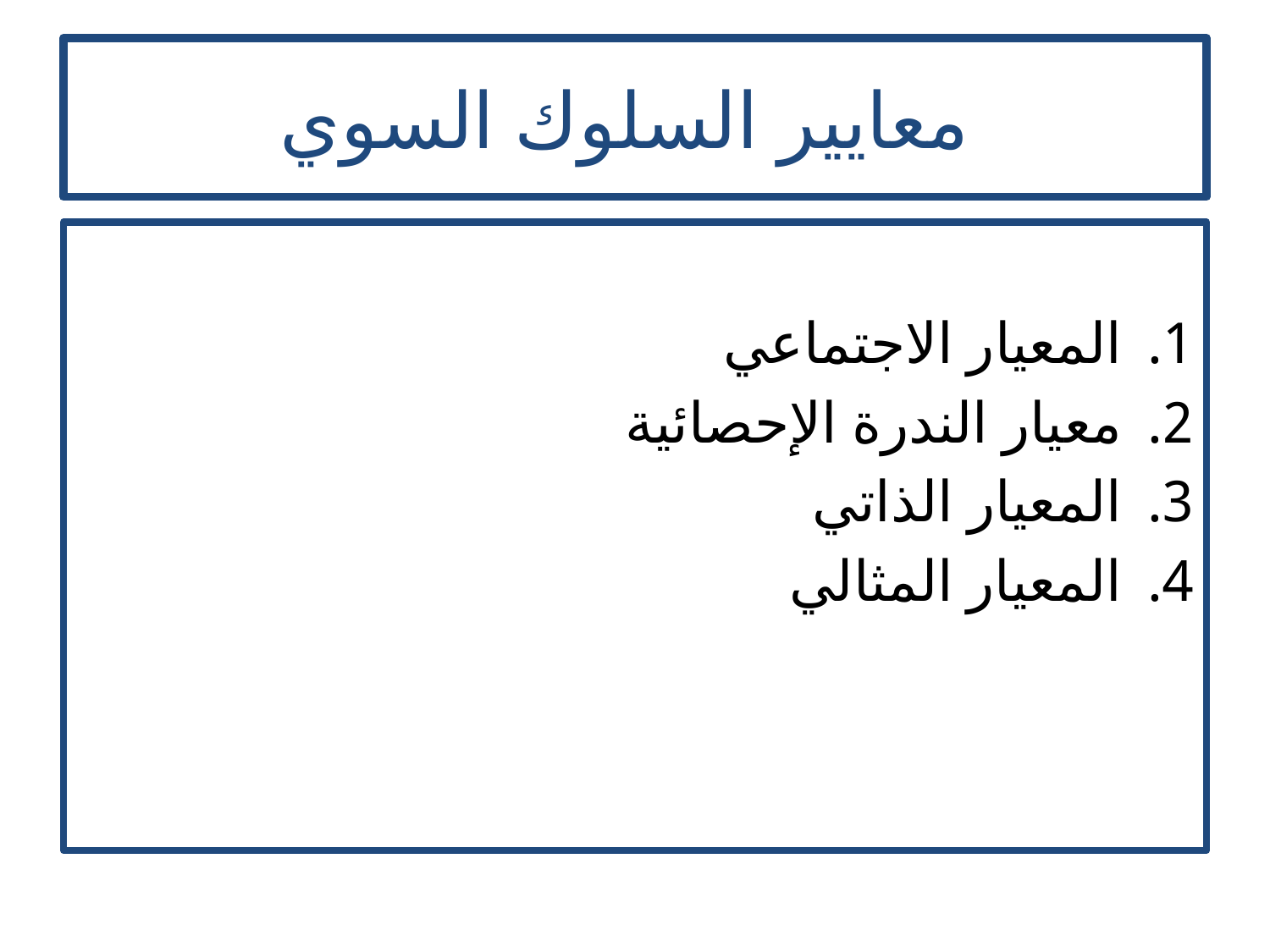

# معايير السلوك السوي

المعيار الاجتماعي
معيار الندرة الإحصائية
المعيار الذاتي
المعيار المثالي